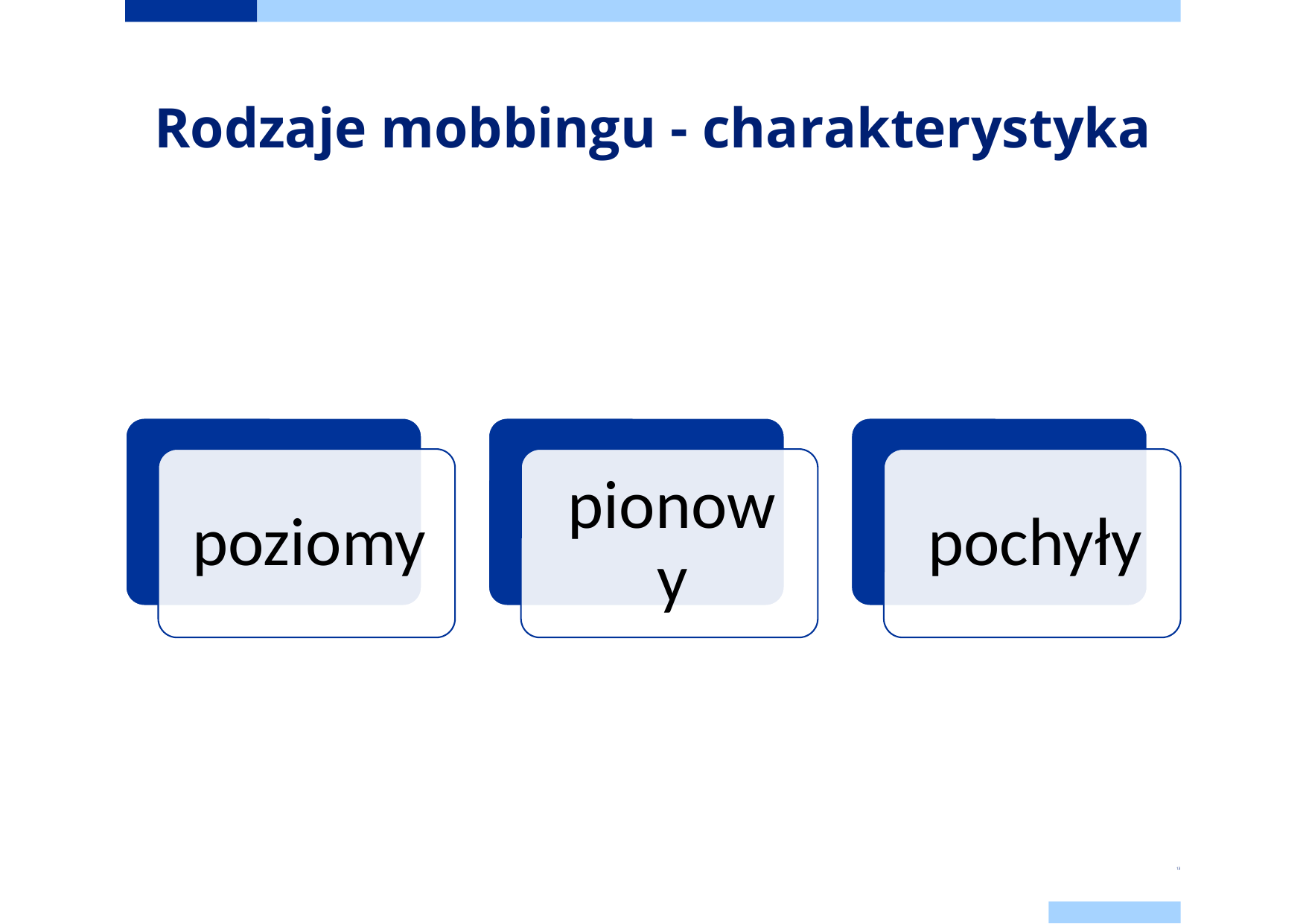

# Rodzaje mobbingu - charakterystyka
poziomy
pionowy
pochyły
13